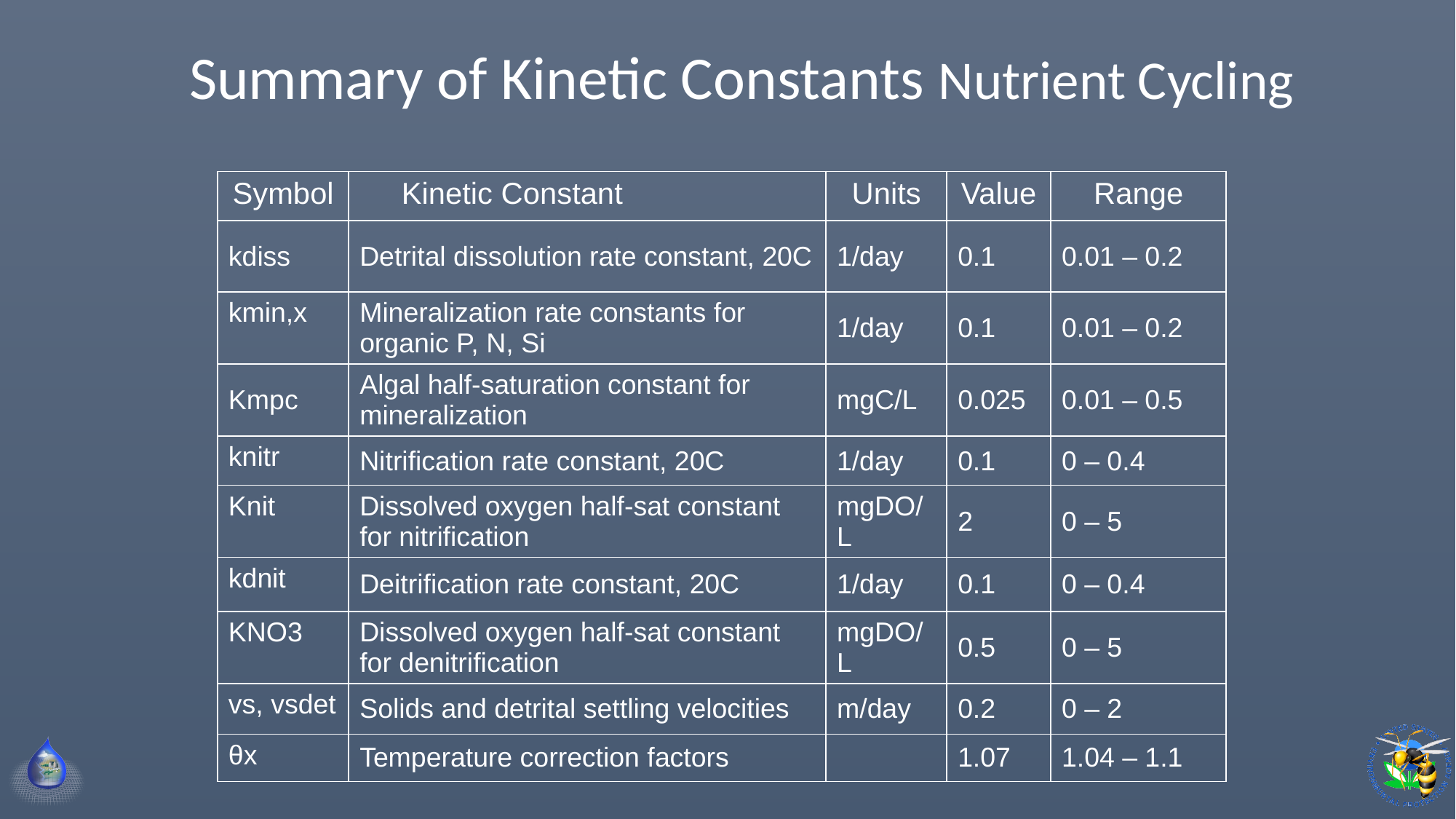

# Summary of Kinetic Constants Nutrient Cycling
| Symbol | Kinetic Constant | Units | Value | Range |
| --- | --- | --- | --- | --- |
| kdiss | Detrital dissolution rate constant, 20C | 1/day | 0.1 | 0.01 – 0.2 |
| kmin,x | Mineralization rate constants for organic P, N, Si | 1/day | 0.1 | 0.01 – 0.2 |
| Kmpc | Algal half-saturation constant for mineralization | mgC/L | 0.025 | 0.01 – 0.5 |
| knitr | Nitrification rate constant, 20C | 1/day | 0.1 | 0 – 0.4 |
| Knit | Dissolved oxygen half-sat constant for nitrification | mgDO/L | 2 | 0 – 5 |
| kdnit | Deitrification rate constant, 20C | 1/day | 0.1 | 0 – 0.4 |
| KNO3 | Dissolved oxygen half-sat constant for denitrification | mgDO/L | 0.5 | 0 – 5 |
| vs, vsdet | Solids and detrital settling velocities | m/day | 0.2 | 0 – 2 |
| θx | Temperature correction factors |  | 1.07 | 1.04 – 1.1 |